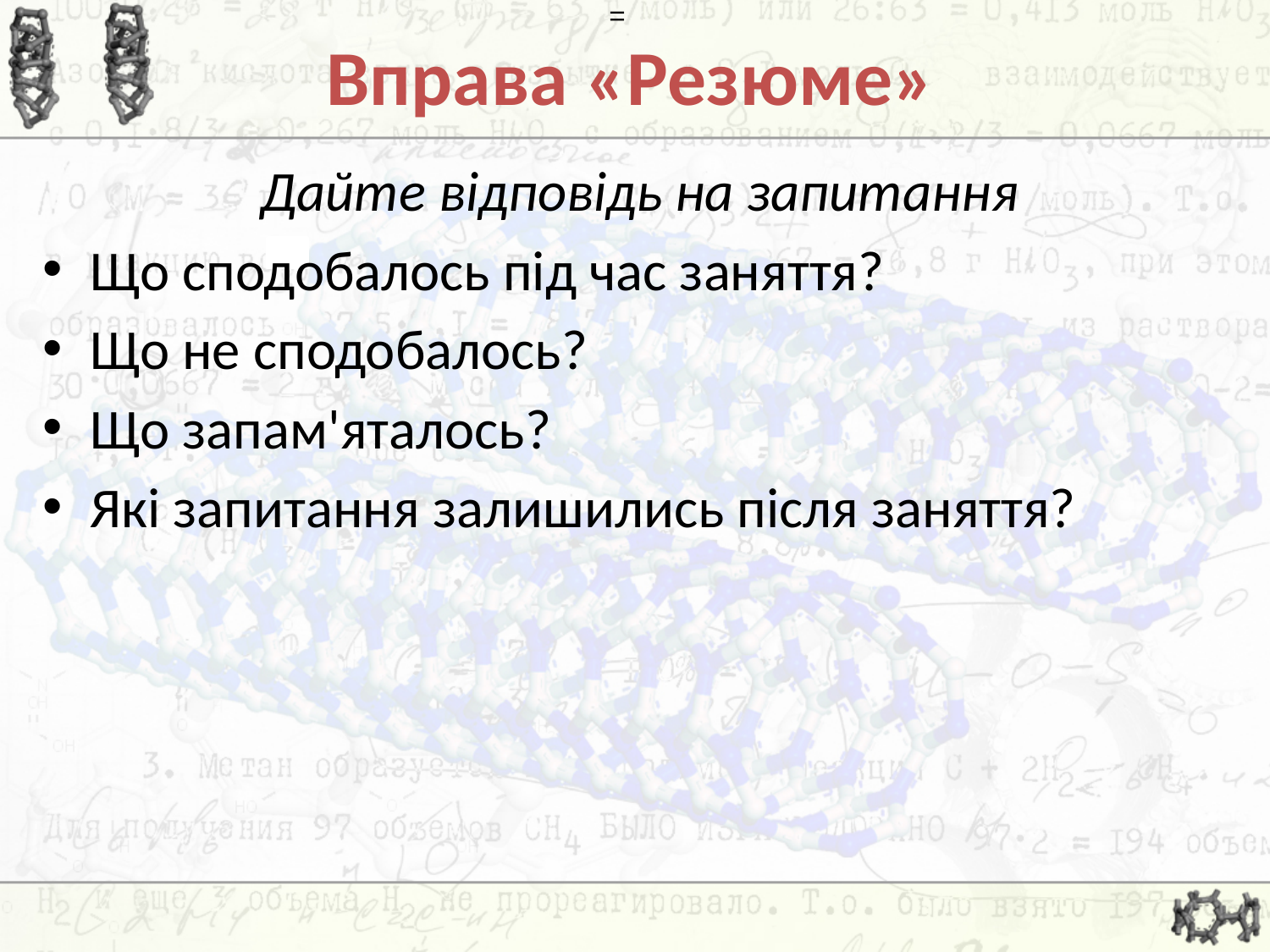

=
# Вправа «Резюме»

Дайте відповідь на запитання
Що сподобалось під час заняття?
Що не сподобалось?
Що запам'яталось?
Які запитання залишились після заняття?